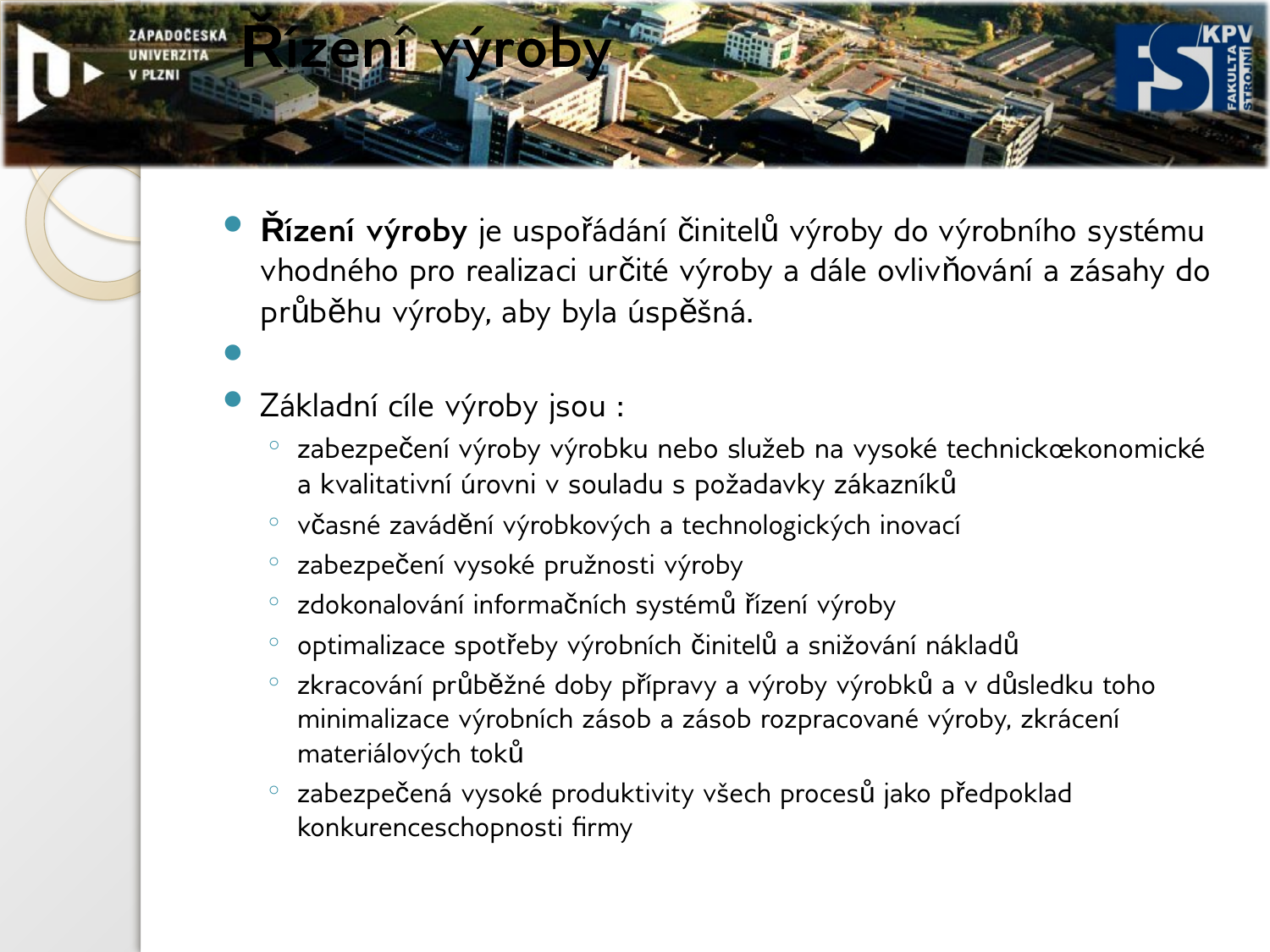

# Řízení výroby
Řízení výroby je uspořádání činitelů výroby do výrobního systému vhodného pro realizaci určité výroby a dále ovlivňování a zásahy do průběhu výroby, aby byla úspěšná.

Základní cíle výroby jsou :
zabezpečení výroby výrobku nebo služeb na vysoké technickoekonomické a kvalitativní úrovni v souladu s požadavky zákazníků
včasné zavádění výrobkových a technologických inovací
zabezpečení vysoké pružnosti výroby
zdokonalování informačních systémů řízení výroby
optimalizace spotřeby výrobních činitelů a snižování nákladů
zkracování průběžné doby přípravy a výroby výrobků a v důsledku toho minimalizace výrobních zásob a zásob rozpracované výroby, zkrácení materiálových toků
zabezpečená vysoké produktivity všech procesů jako předpoklad konkurenceschopnosti firmy